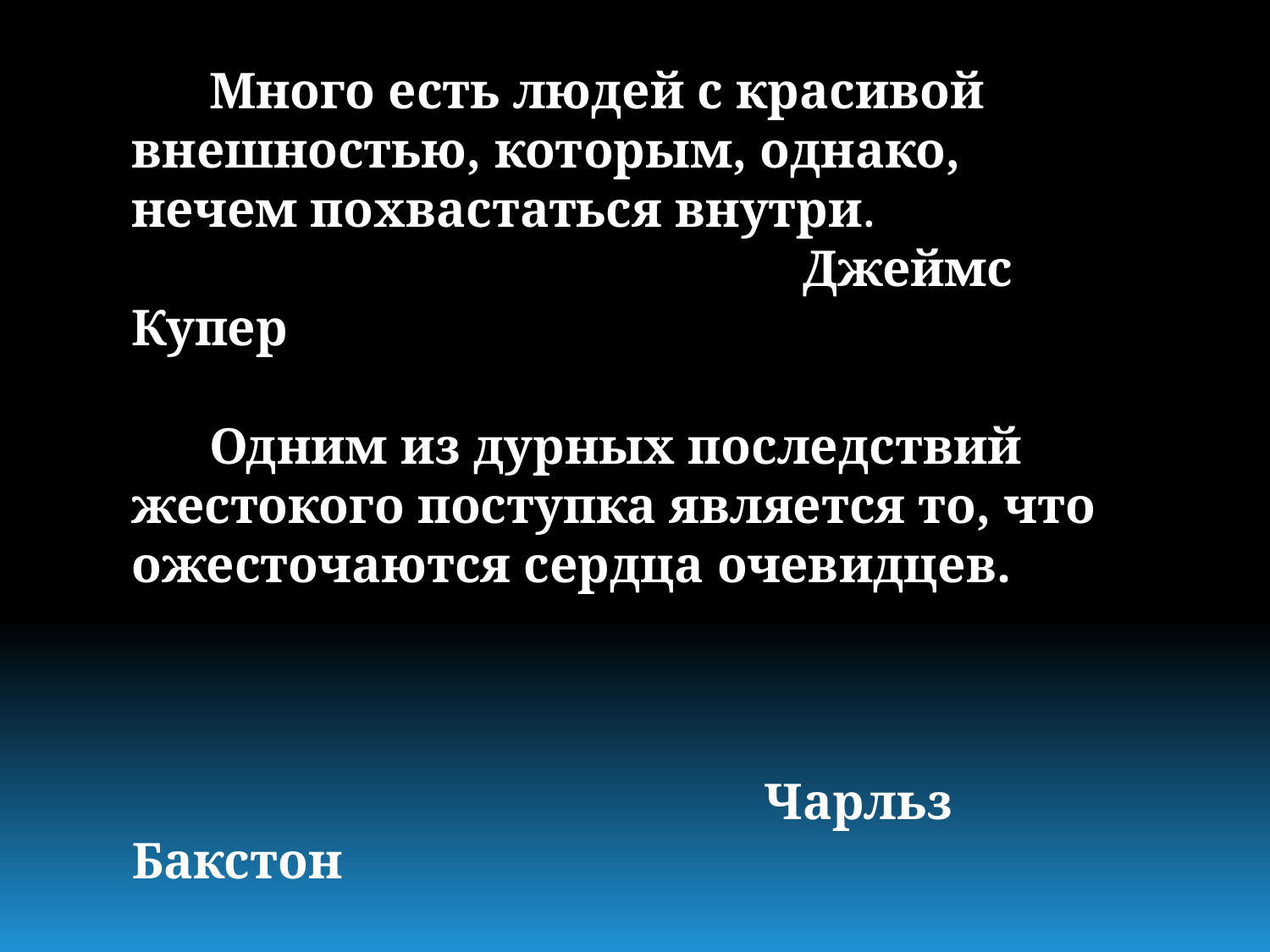

Много есть людей с красивой внешностью, которым, однако, нечем похвастаться внутри.
                                                    Джеймс Купер

      Одним из дурных последствий жестокого поступка является то, что ожесточаются сердца очевидцев.

                                                 Чарльз Бакстон